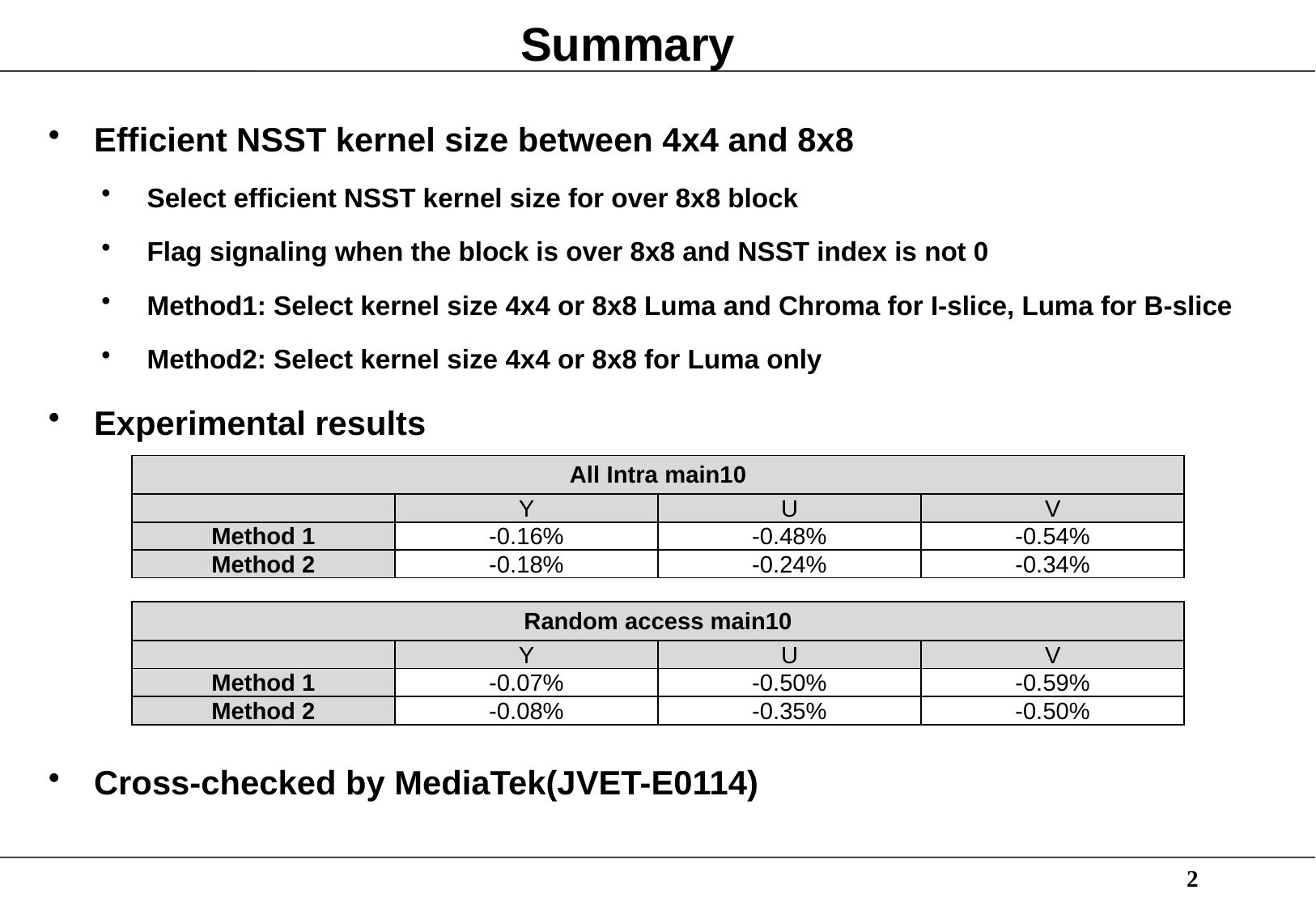

# Summary
Efficient NSST kernel size between 4x4 and 8x8
Select efficient NSST kernel size for over 8x8 block
Flag signaling when the block is over 8x8 and NSST index is not 0
Method1: Select kernel size 4x4 or 8x8 Luma and Chroma for I-slice, Luma for B-slice
Method2: Select kernel size 4x4 or 8x8 for Luma only
Experimental results

Cross-checked by MediaTek(JVET-E0114)

| All Intra main10 |  |  |  |
| --- | --- | --- | --- |
|  | Y | U | V |
| Method 1 | -0.16% | -0.48% | -0.54% |
| Method 2 | -0.18% | -0.24% | -0.34% |
| Random access main10 |  |  |  |
| --- | --- | --- | --- |
|  | Y | U | V |
| Method 1 | -0.07% | -0.50% | -0.59% |
| Method 2 | -0.08% | -0.35% | -0.50% |
2